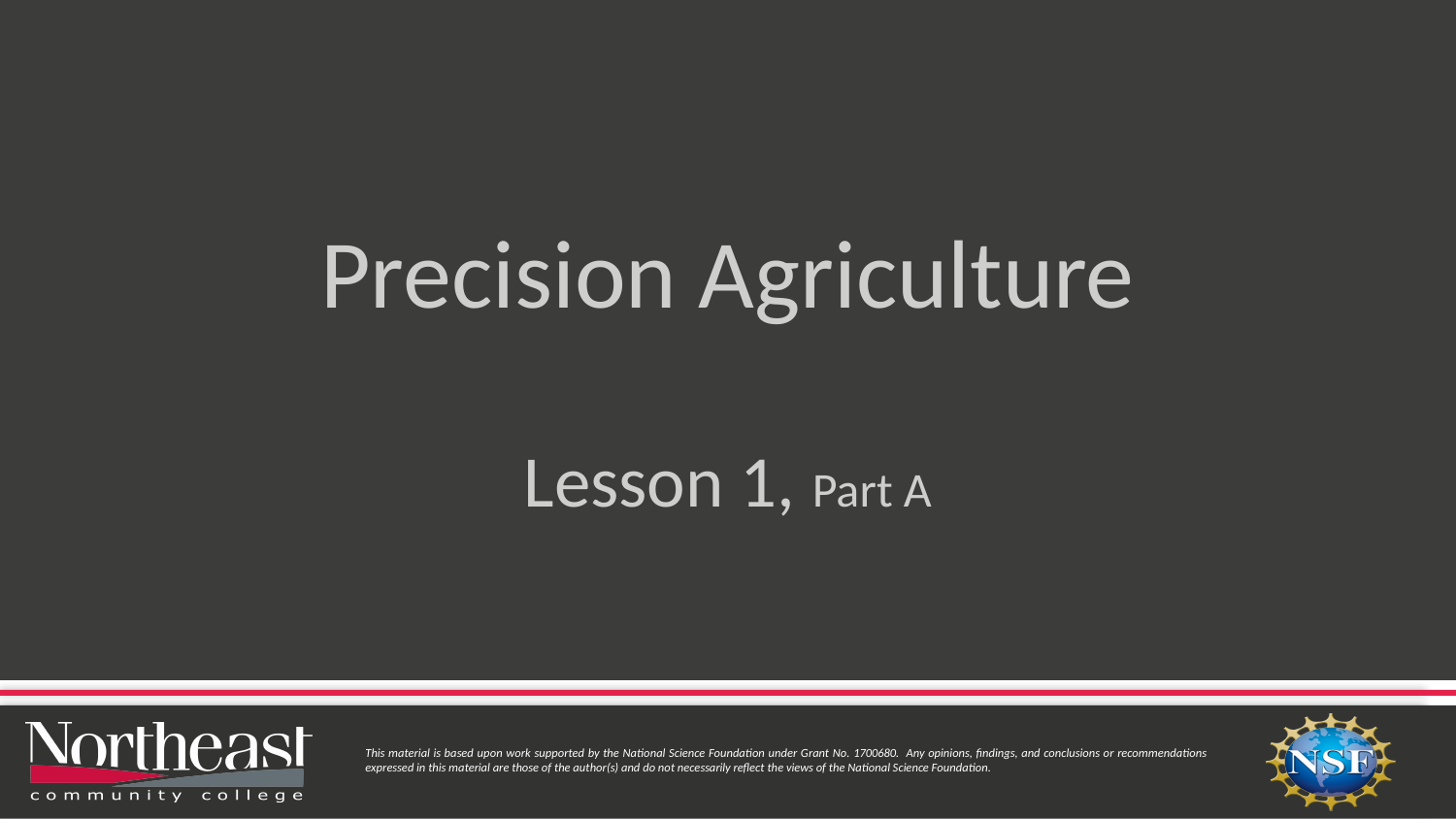

# Precision Agriculture
Lesson 1, Part A